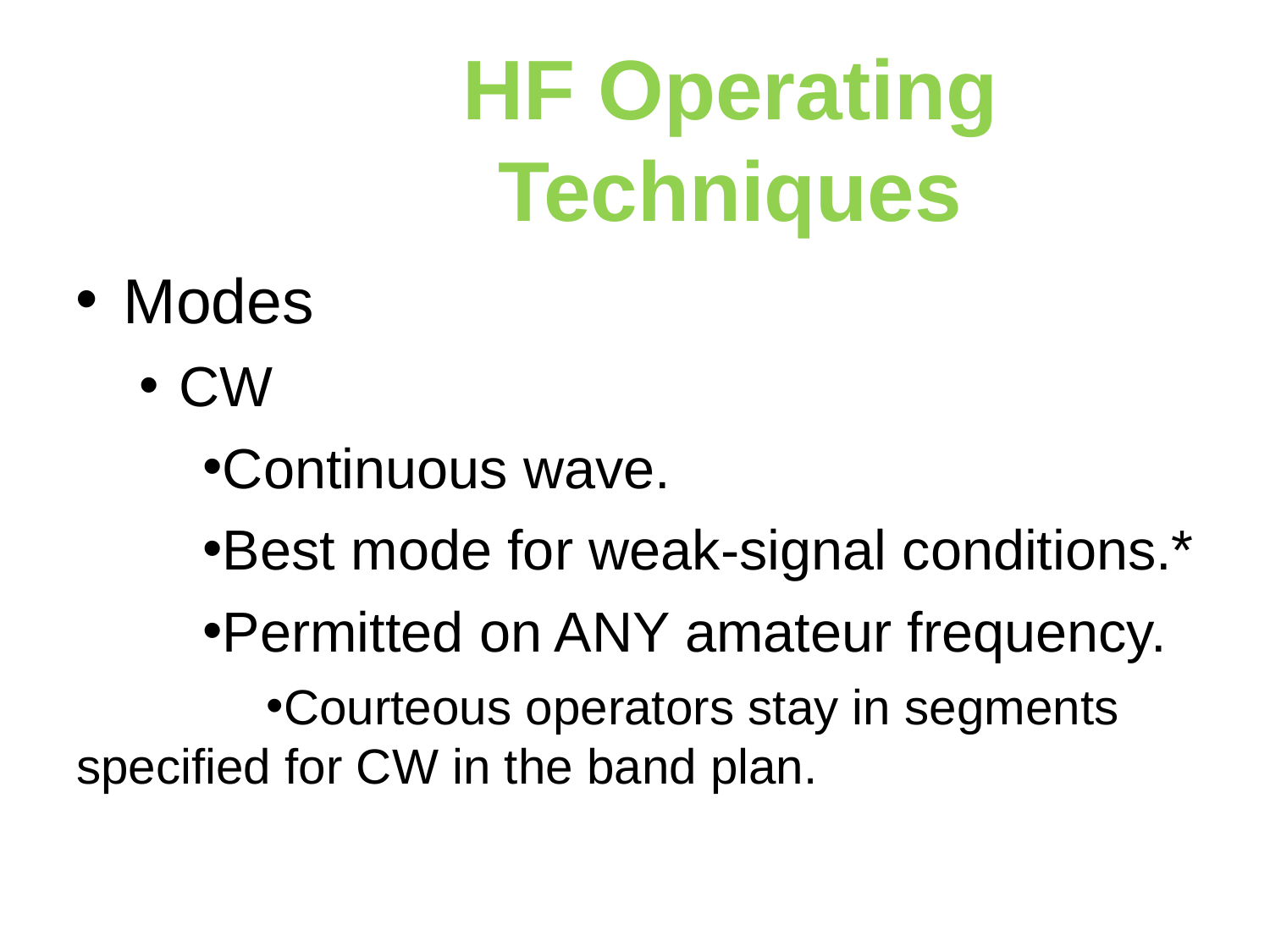

HF Operating Techniques
Modes
CW
Continuous wave.
Best mode for weak-signal conditions.*
Permitted on ANY amateur frequency.
Courteous operators stay in segments specified for CW in the band plan.